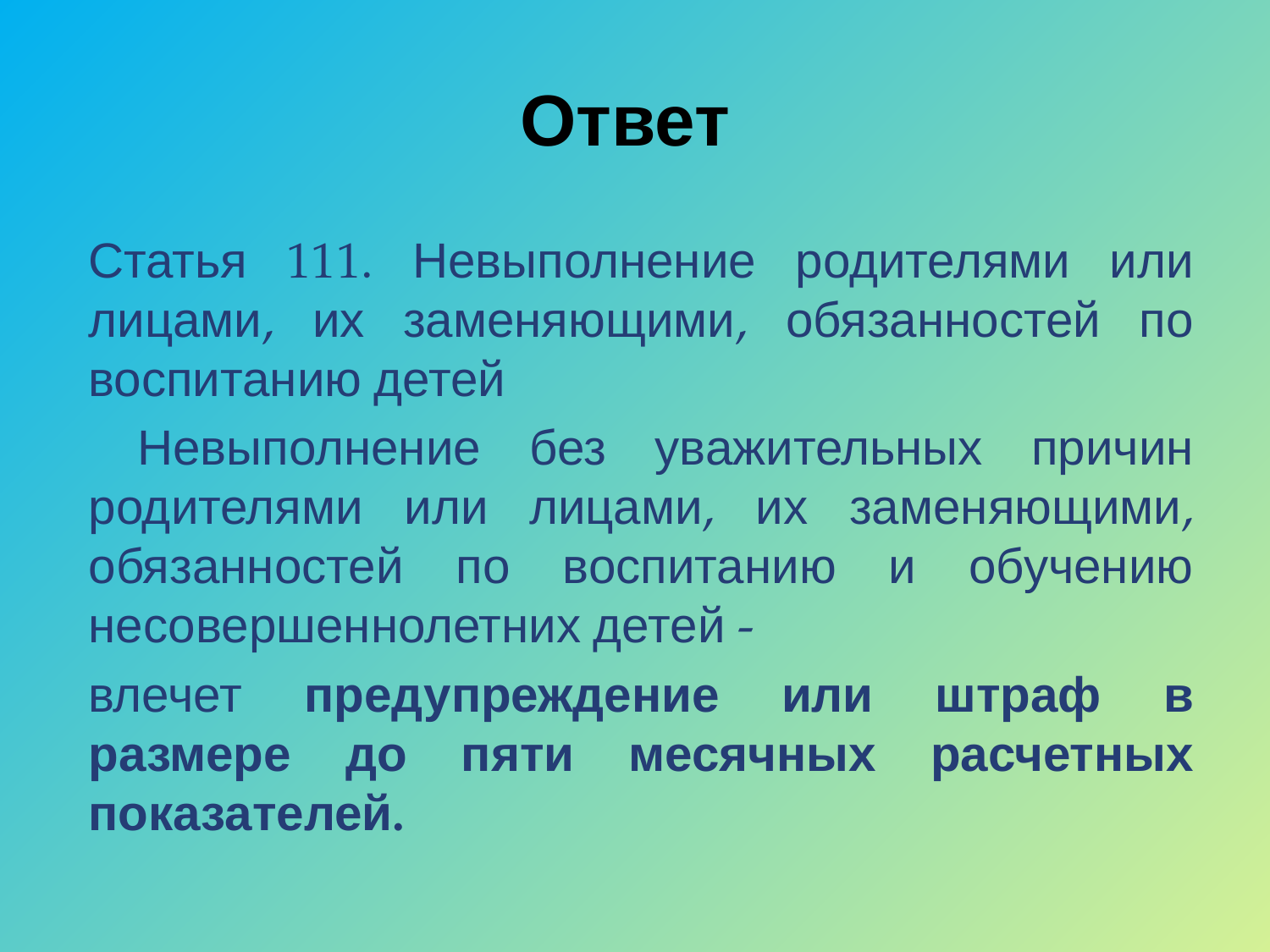

# Ответ
Статья 111. Невыполнение родителями или лицами, их заменяющими, обязанностей по воспитанию детей
 Невыполнение без уважительных причин родителями или лицами, их заменяющими, обязанностей по воспитанию и обучению несовершеннолетних детей -
влечет предупреждение или штраф в размере до пяти месячных расчетных показателей.